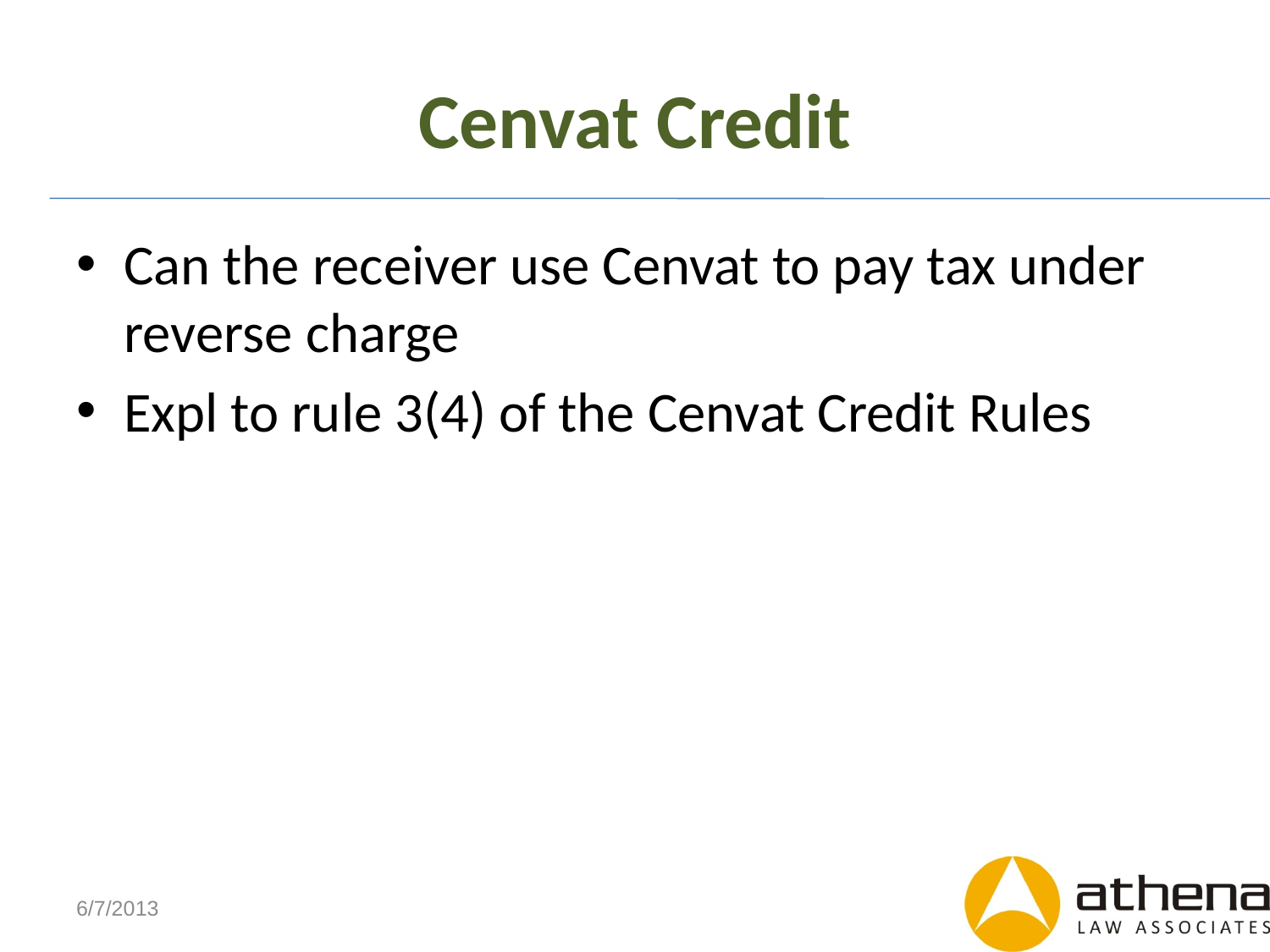

# Cenvat Credit
Can the receiver use Cenvat to pay tax under reverse charge
Expl to rule 3(4) of the Cenvat Credit Rules
6/7/2013